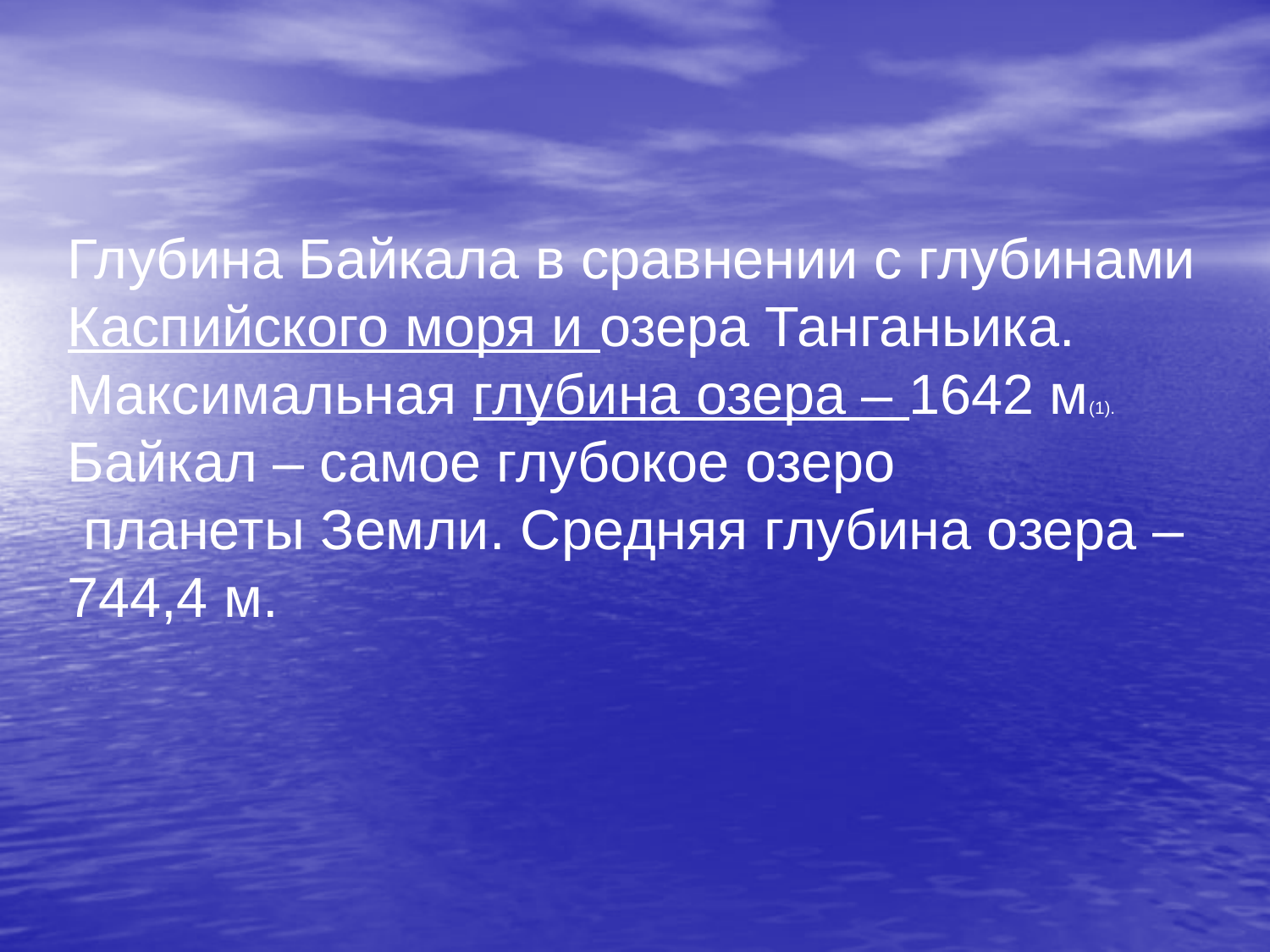

#
Глубина Байкала в сравнении с глубинами
Каспийского моря и озера Танганьика.
Максимальная глубина озера – 1642 м(1).
Байкал – самое глубокое озеро
 планеты Земли. Средняя глубина озера –
744,4 м.